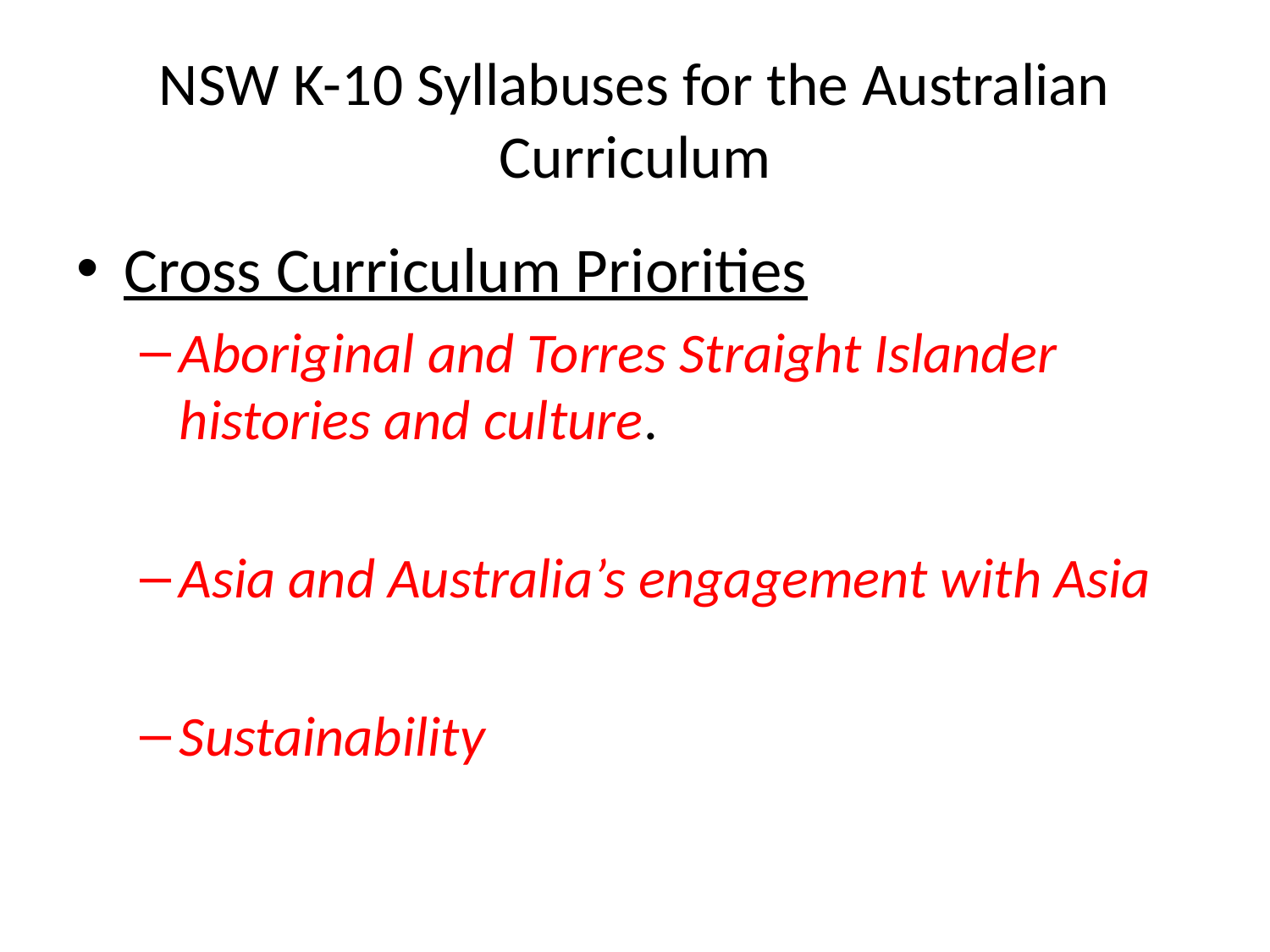

# NSW K-10 Syllabuses for the Australian Curriculum
Cross Curriculum Priorities
Aboriginal and Torres Straight Islander histories and culture.

Asia and Australia’s engagement with Asia

Sustainability